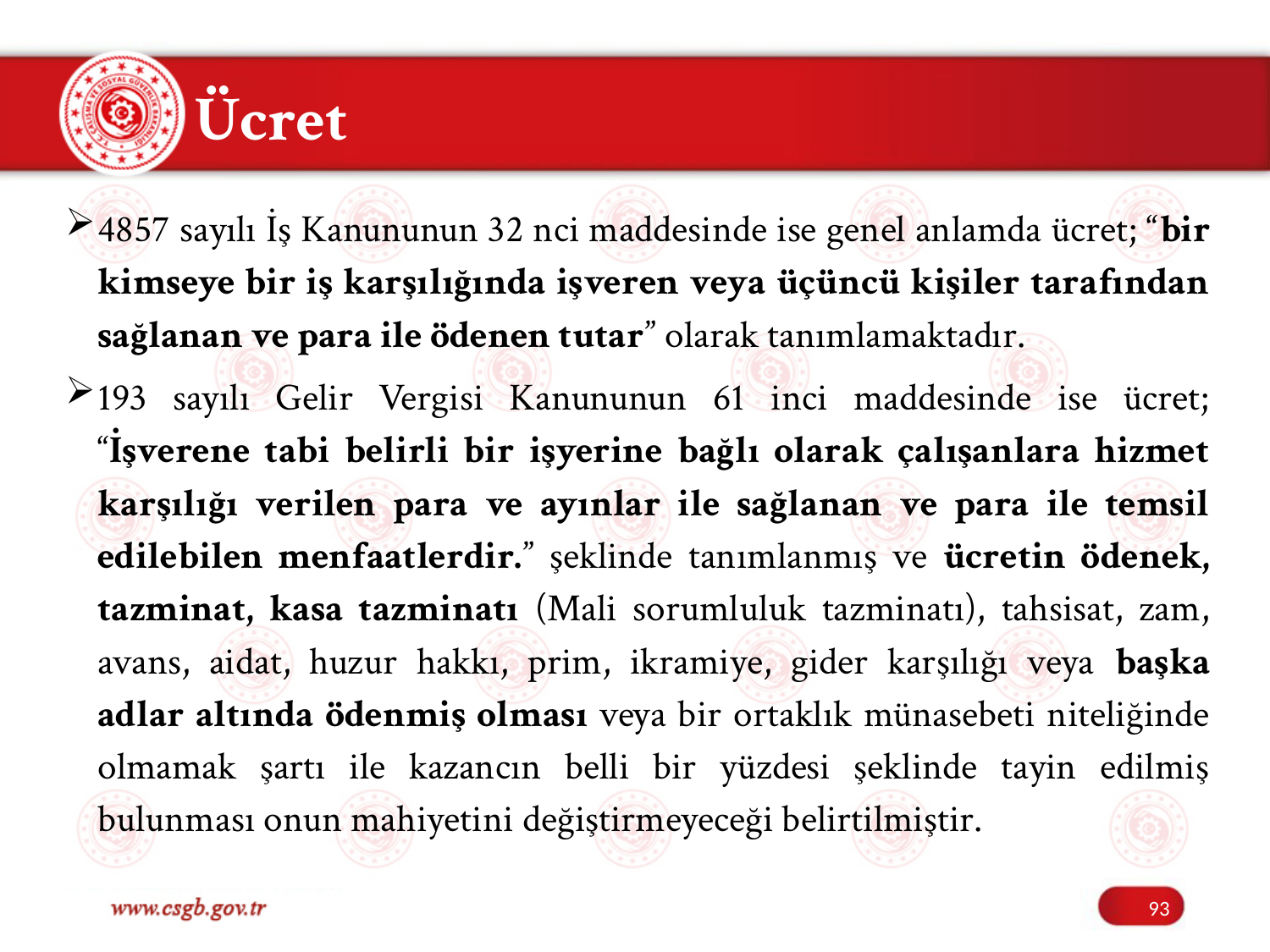

# Ücret
4857 sayılı İş Kanununun 32 nci maddesinde ise genel anlamda ücret; “bir kimseye bir iş karşılığında işveren veya üçüncü kişiler tarafından sağlanan ve para ile ödenen tutar” olarak tanımlamaktadır.
193 sayılı Gelir Vergisi Kanununun 61 inci maddesinde ise ücret; “İşverene tabi belirli bir işyerine bağlı olarak çalışanlara hizmet karşılığı verilen para ve ayınlar ile sağlanan ve para ile temsil edilebilen menfaatlerdir.” şeklinde tanımlanmış ve ücretin ödenek, tazminat, kasa tazminatı (Mali sorumluluk tazminatı), tahsisat, zam, avans, aidat, huzur hakkı, prim, ikramiye, gider karşılığı veya başka adlar altında ödenmiş olması veya bir ortaklık münasebeti niteliğinde olmamak şartı ile kazancın belli bir yüzdesi şeklinde tayin edilmiş bulunması onun mahiyetini değiştirmeyeceği belirtilmiştir.

93